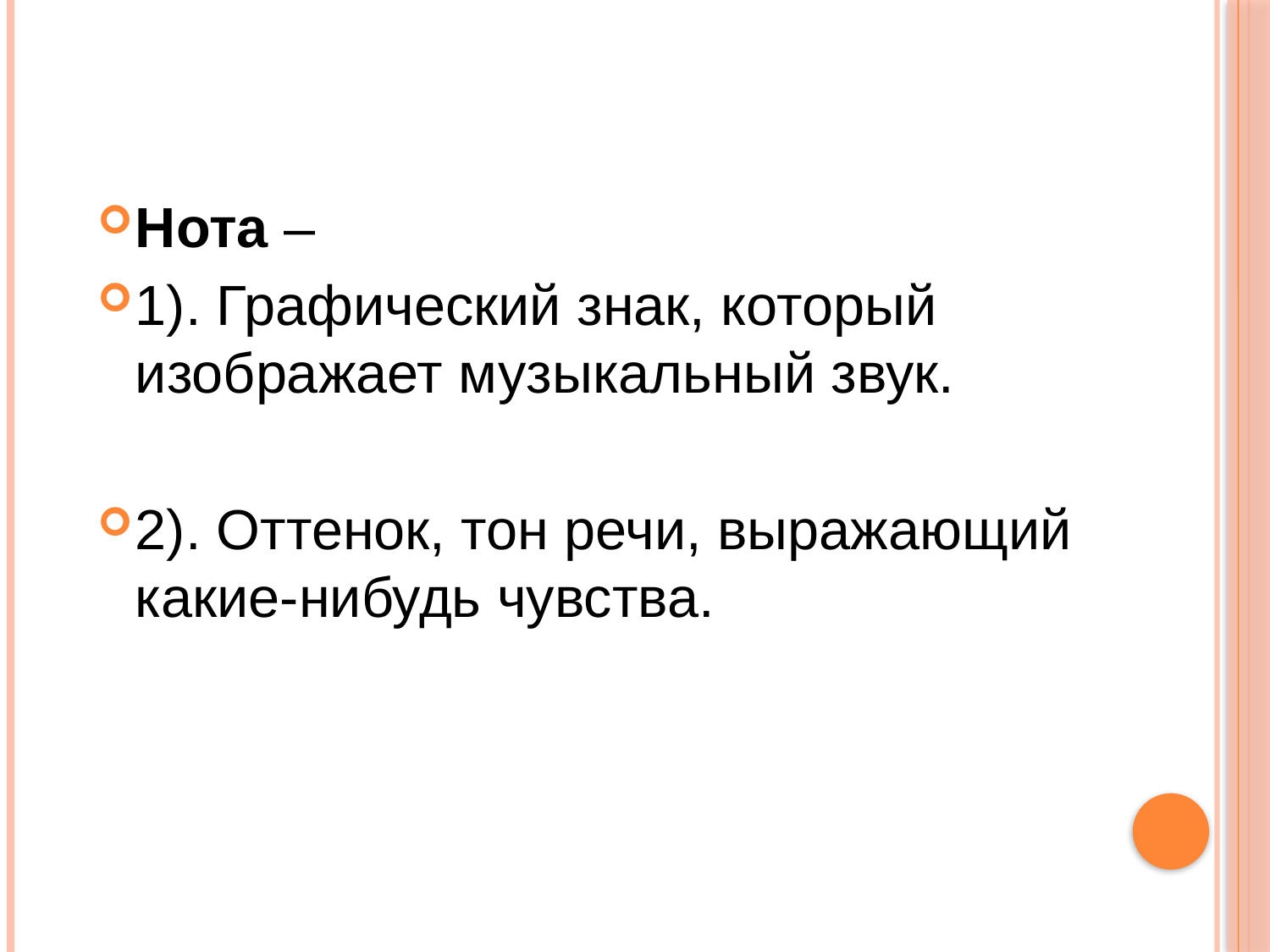

Нота –
1). Графический знак, который изображает музыкальный звук.

2). Оттенок, тон речи, выражающий какие-нибудь чувства.